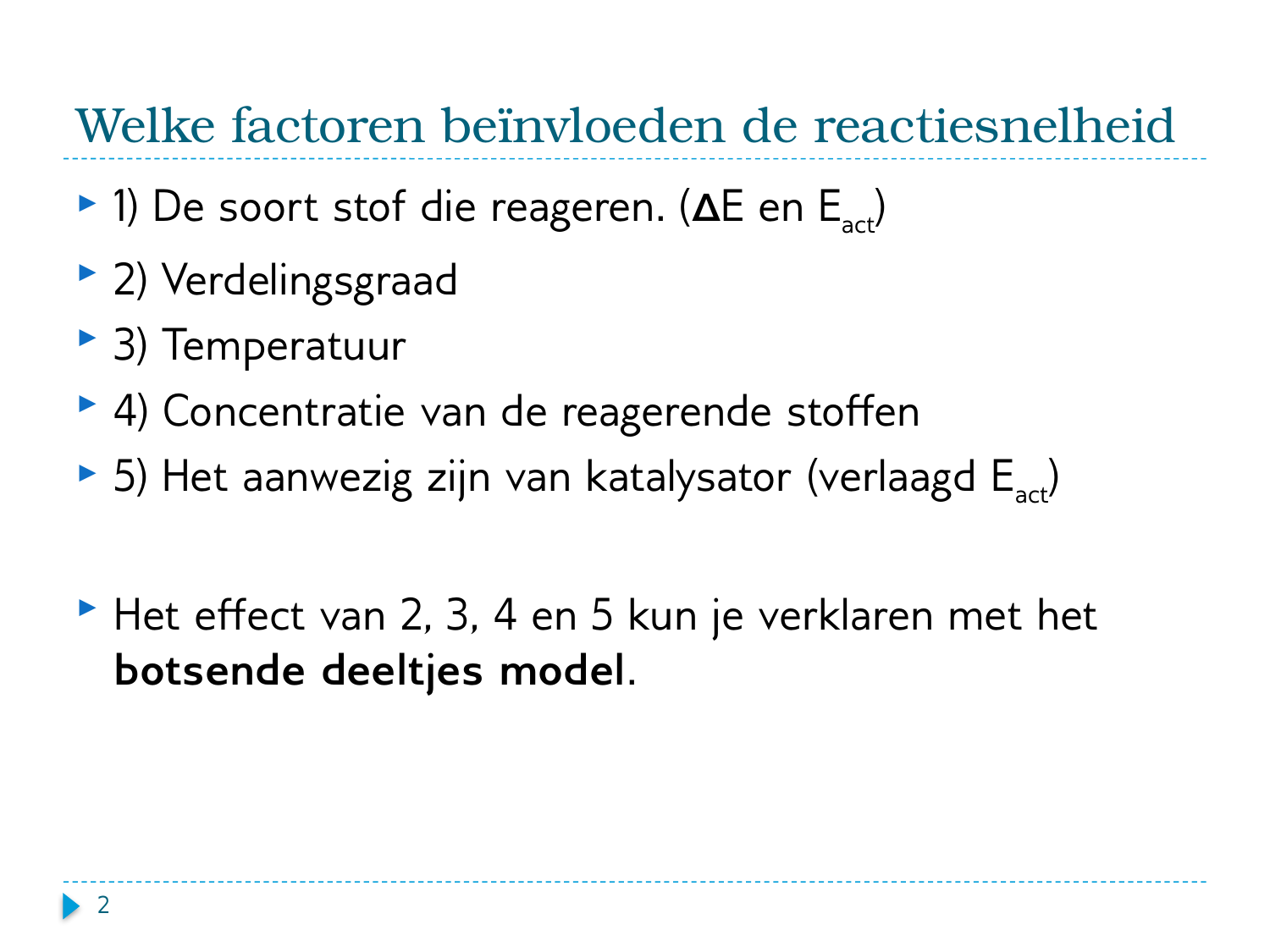

# Welke factoren beïnvloeden de reactiesnelheid
1) De soort stof die reageren. (∆E en Eact)
2) Verdelingsgraad
3) Temperatuur
4) Concentratie van de reagerende stoffen
5) Het aanwezig zijn van katalysator (verlaagd Eact)

Het effect van 2, 3, 4 en 5 kun je verklaren met het botsende deeltjes model.

2